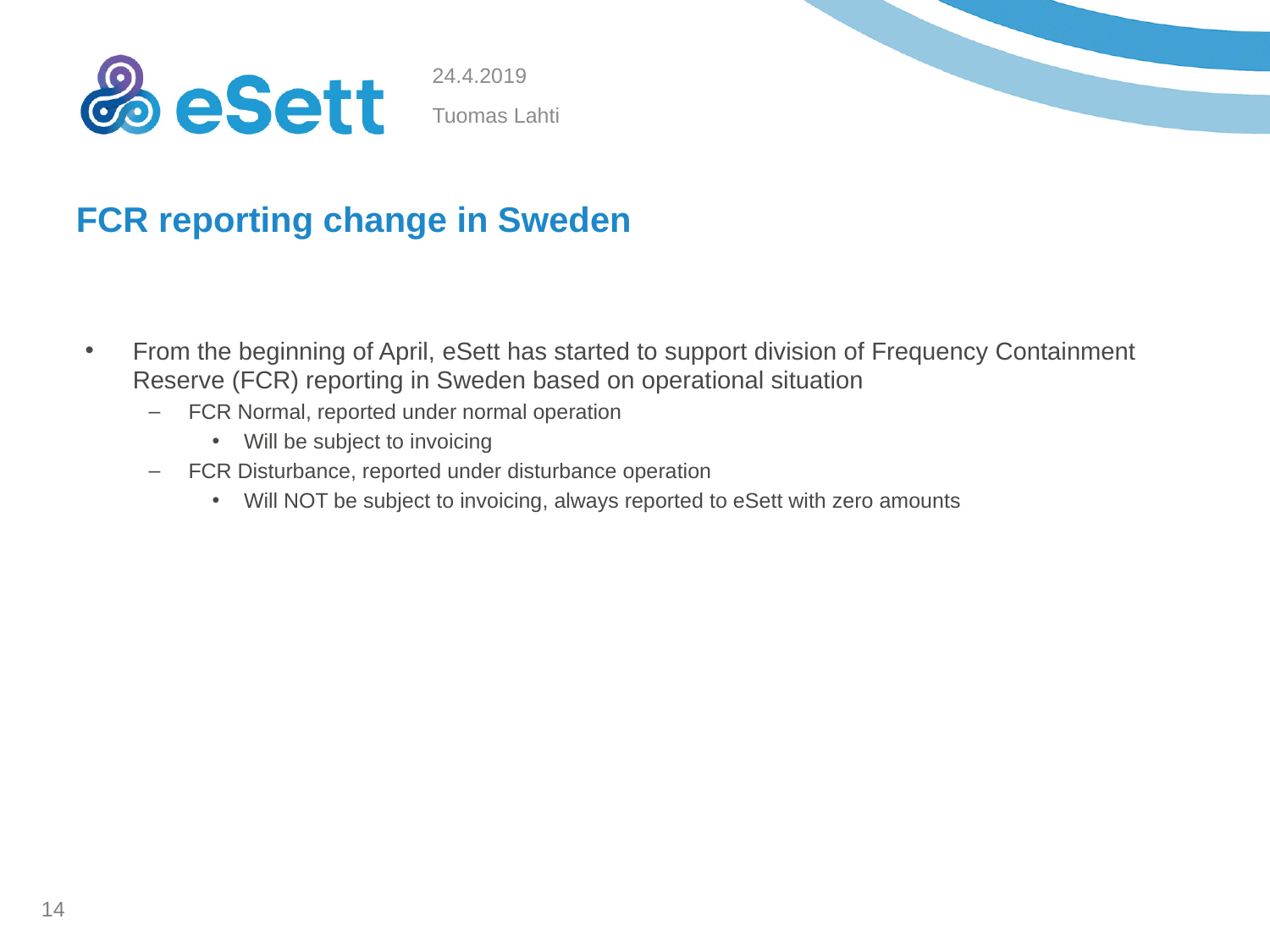

24.4.2019
Tuomas Lahti
# FCR reporting change in Sweden
From the beginning of April, eSett has started to support division of Frequency Containment Reserve (FCR) reporting in Sweden based on operational situation
FCR Normal, reported under normal operation
Will be subject to invoicing
FCR Disturbance, reported under disturbance operation
Will NOT be subject to invoicing, always reported to eSett with zero amounts